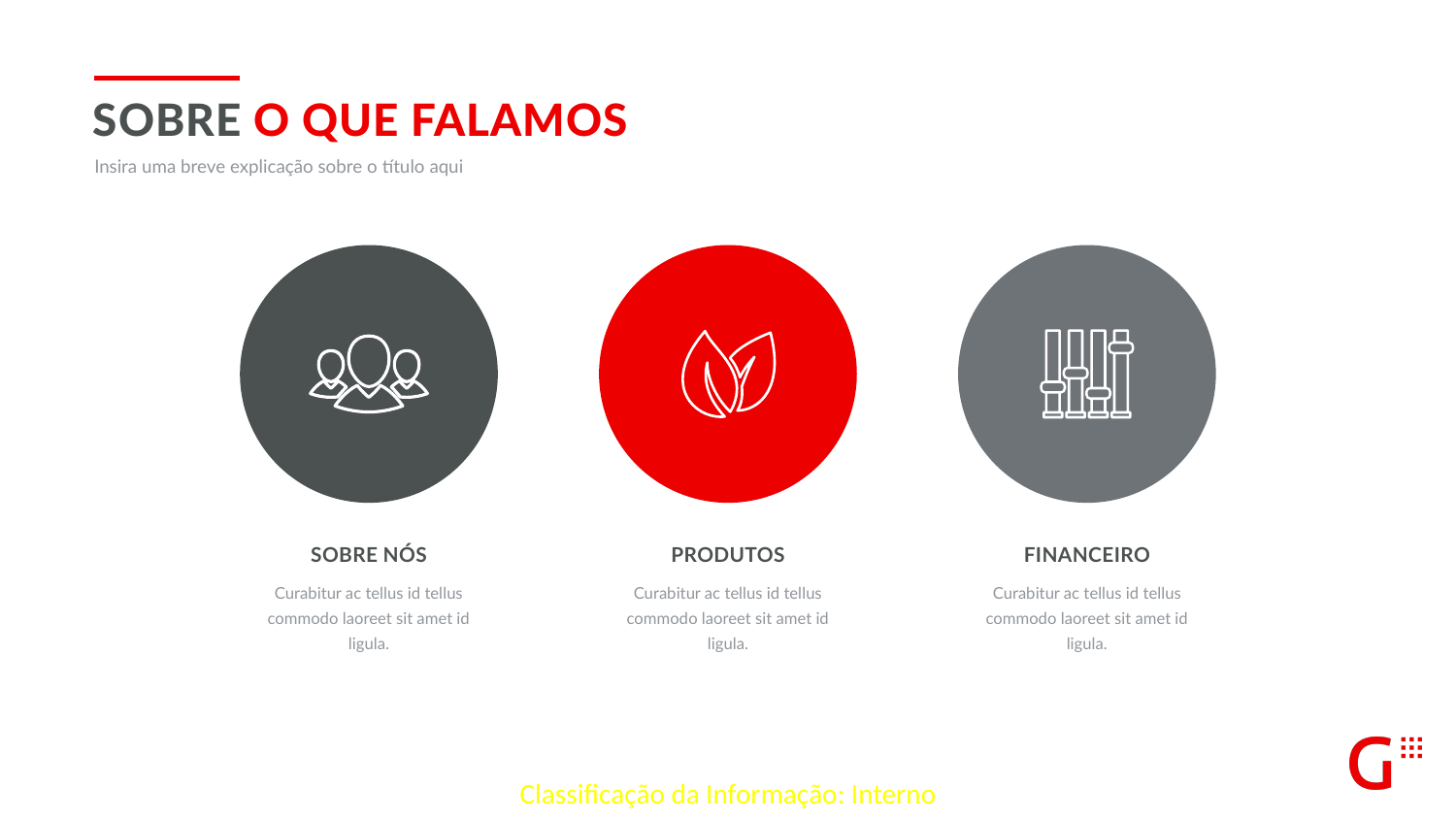

Sobre o que falamos
Insira uma breve explicação sobre o título aqui

Sobre nós
Curabitur ac tellus id tellus commodo laoreet sit amet id ligula.
produtos
Curabitur ac tellus id tellus commodo laoreet sit amet id ligula.
financeiro
Curabitur ac tellus id tellus commodo laoreet sit amet id ligula.